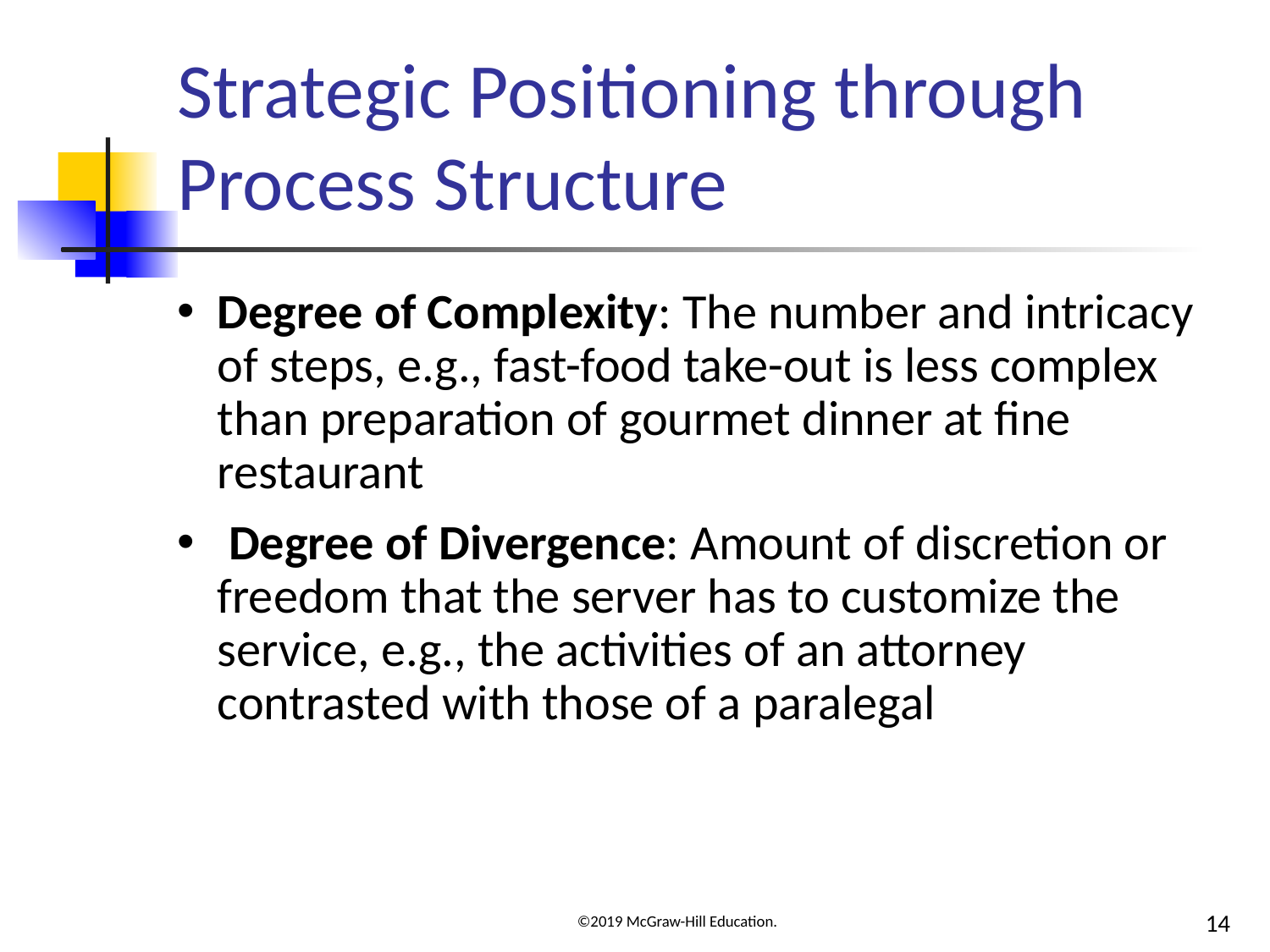

# Strategic Positioning through Process Structure
Degree of Complexity: The number and intricacy of steps, e.g., fast-food take-out is less complex than preparation of gourmet dinner at fine restaurant
 Degree of Divergence: Amount of discretion or freedom that the server has to customize the service, e.g., the activities of an attorney contrasted with those of a paralegal